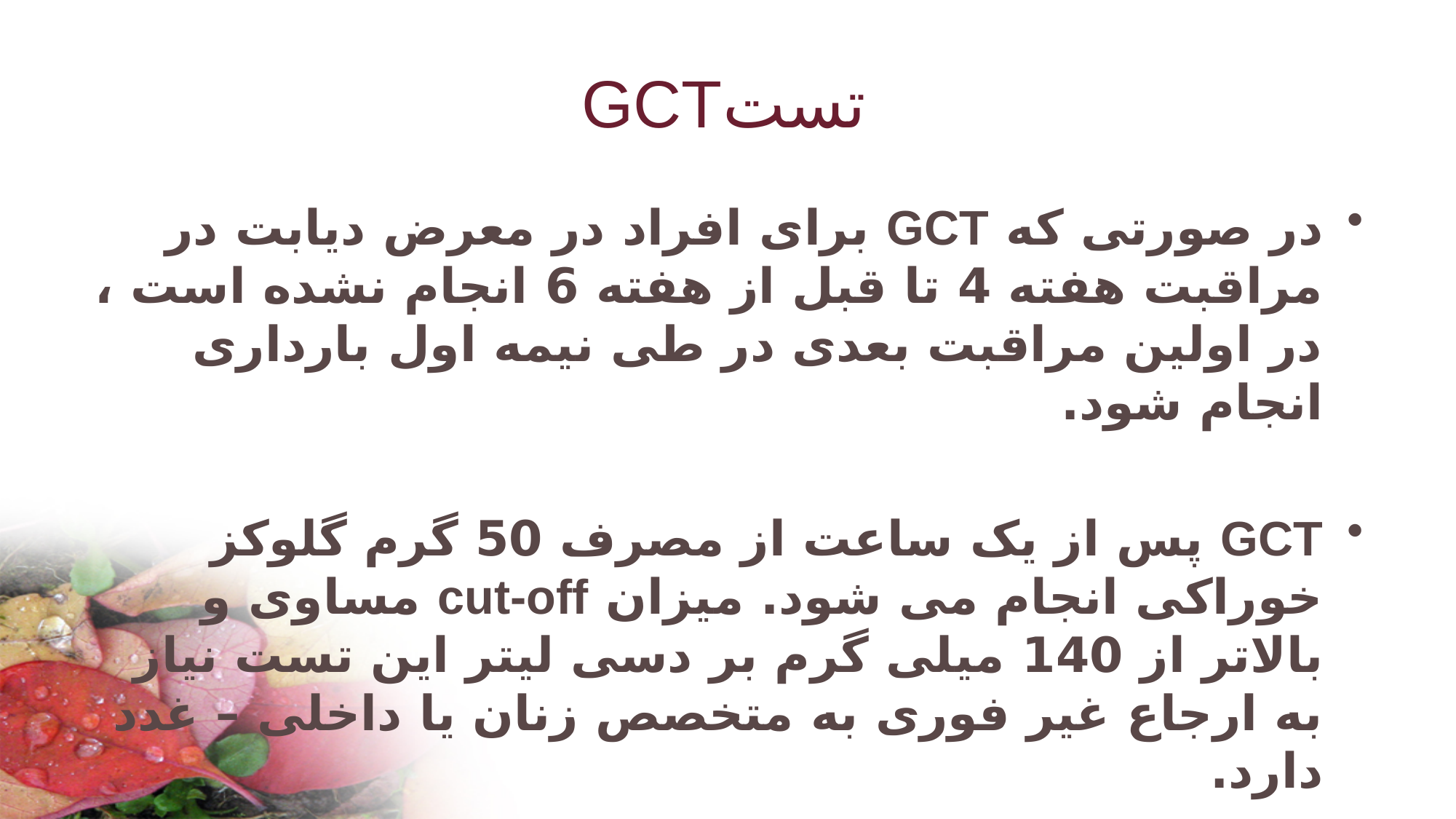

# تستGCT
در صورتی که GCT برای افراد در معرض دیابت در مراقبت هفته 4 تا قبل از هفته 6 انجام نشده است ، در اولین مراقبت بعدی در طی نیمه اول بارداری انجام شود.

GCT پس از یک ساعت از مصرف 50 گرم گلوکز خوراکی انجام می شود. میزان cut-off مساوی و بالاتر از 140 میلی گرم بر دسی لیتر این تست نیاز به ارجاع غیر فوری به متخصص زنان یا داخلی – غدد دارد.